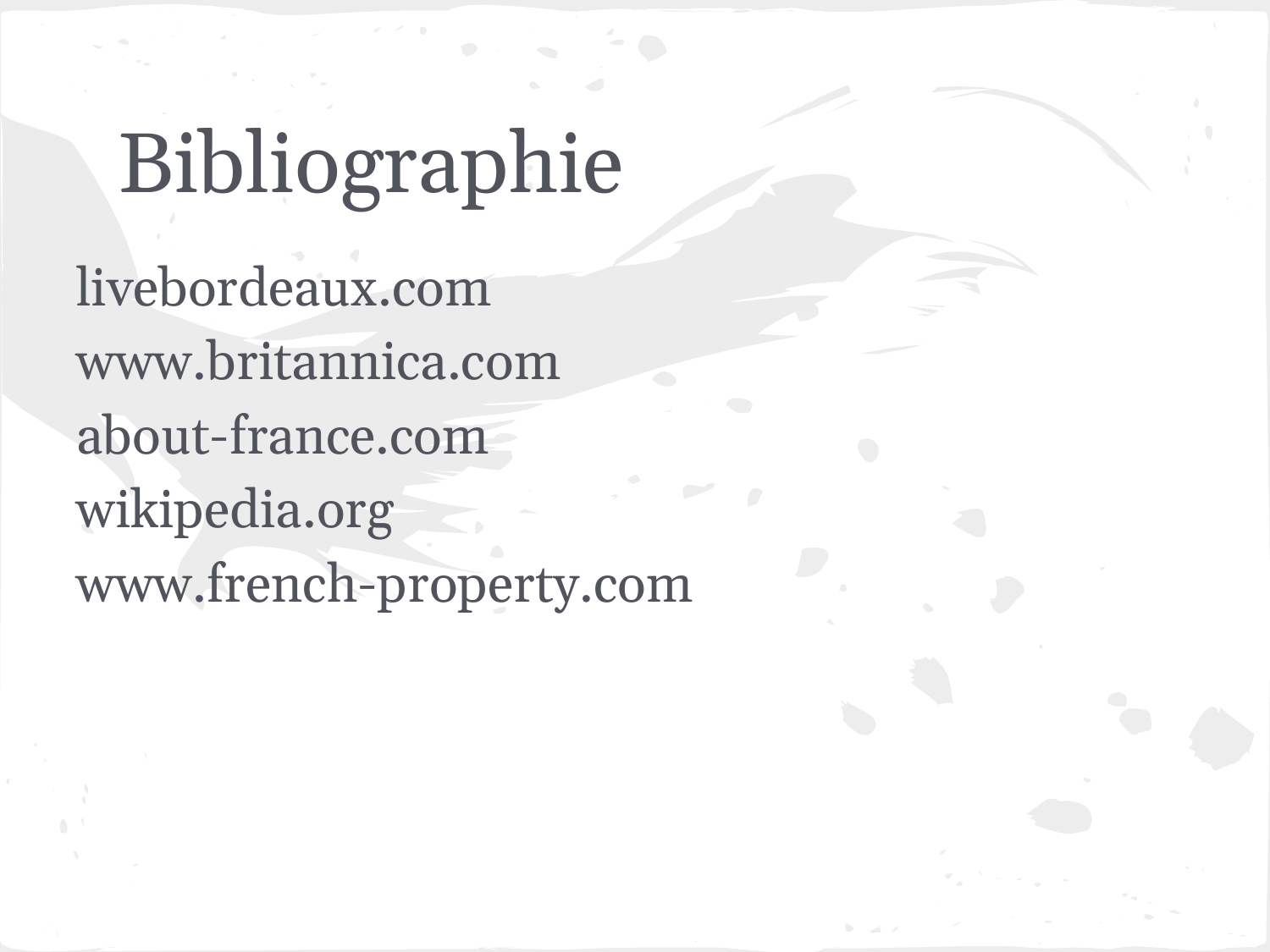

# Bibliographie
livebordeaux.com
www.britannica.com
about-france.com
wikipedia.org
www.french-property.com